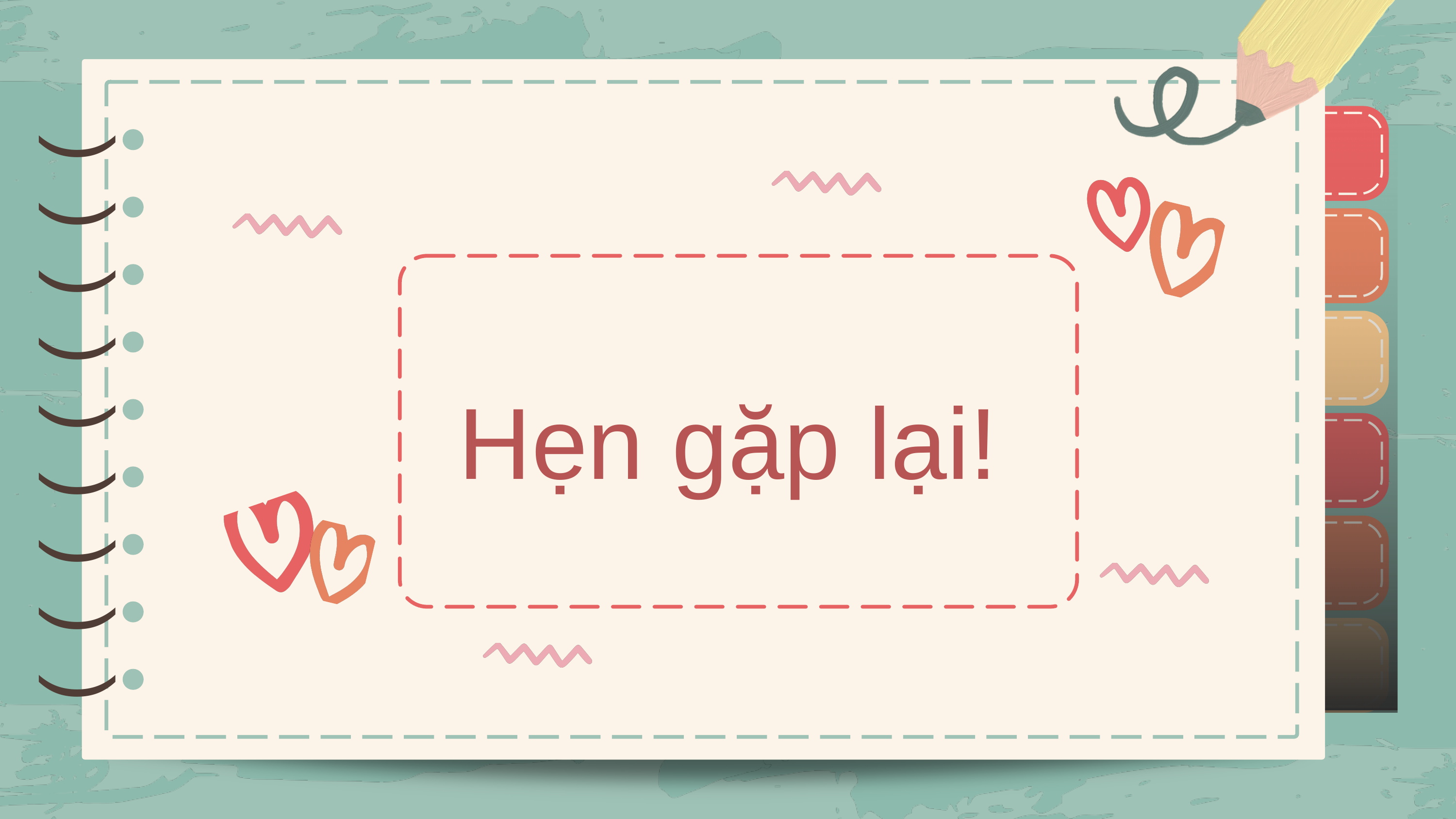

)
)
)
)
)
)
)
)
)

)
)
)
)
)
)
)
)
)

Hẹn gặp lại!